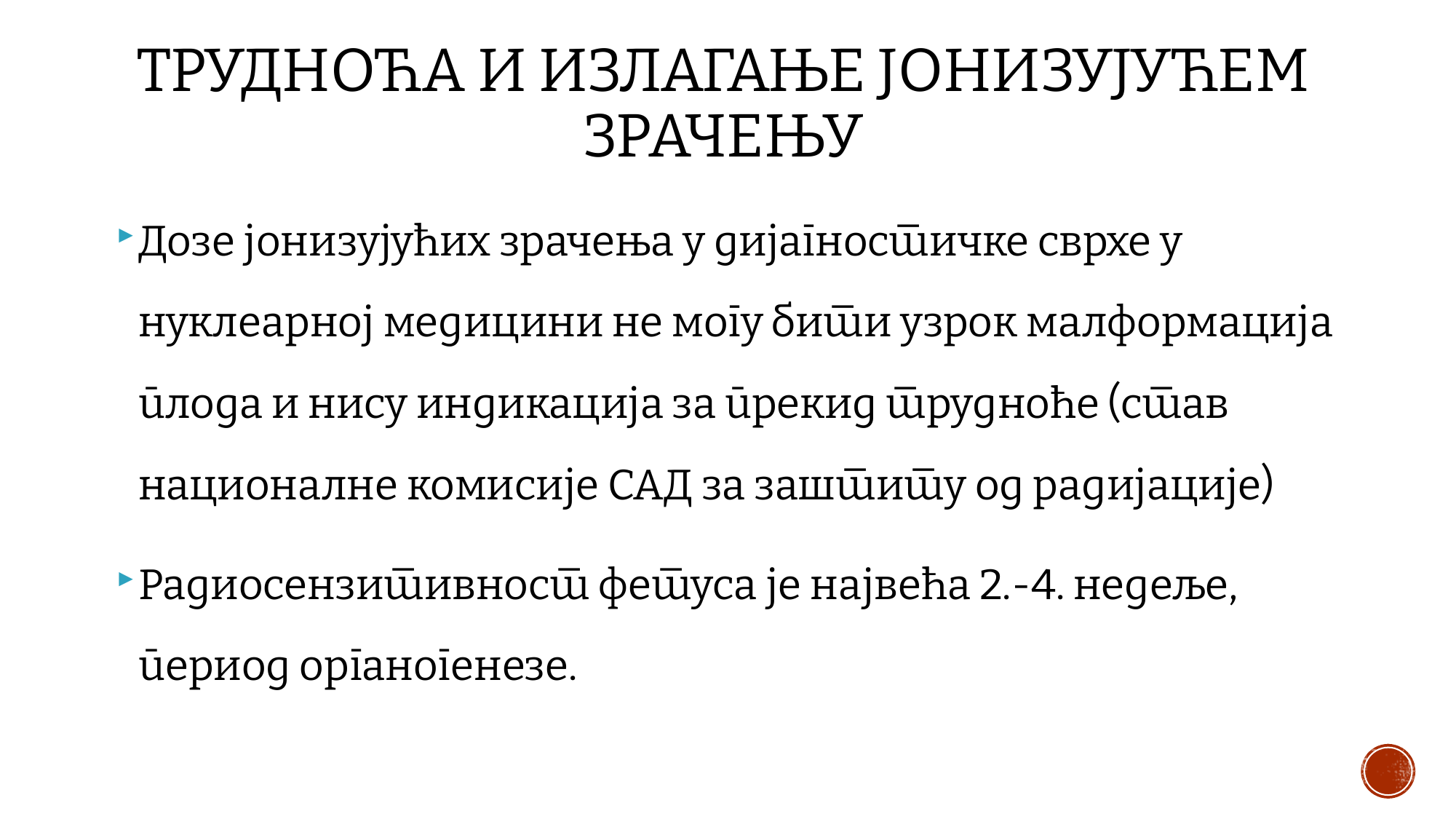

# Трудноћа и излагање јонизујућем зрачењу
Дозе јонизујућих зрачења у дијагностичке сврхе у нуклеарној медицини не могу бити узрок малформација плода и нису индикација за прекид трудноће (став националне комисије САД за заштиту од радијације)
Радиосензитивност фетуса је највећа 2.-4. недеље, период органогенезе.